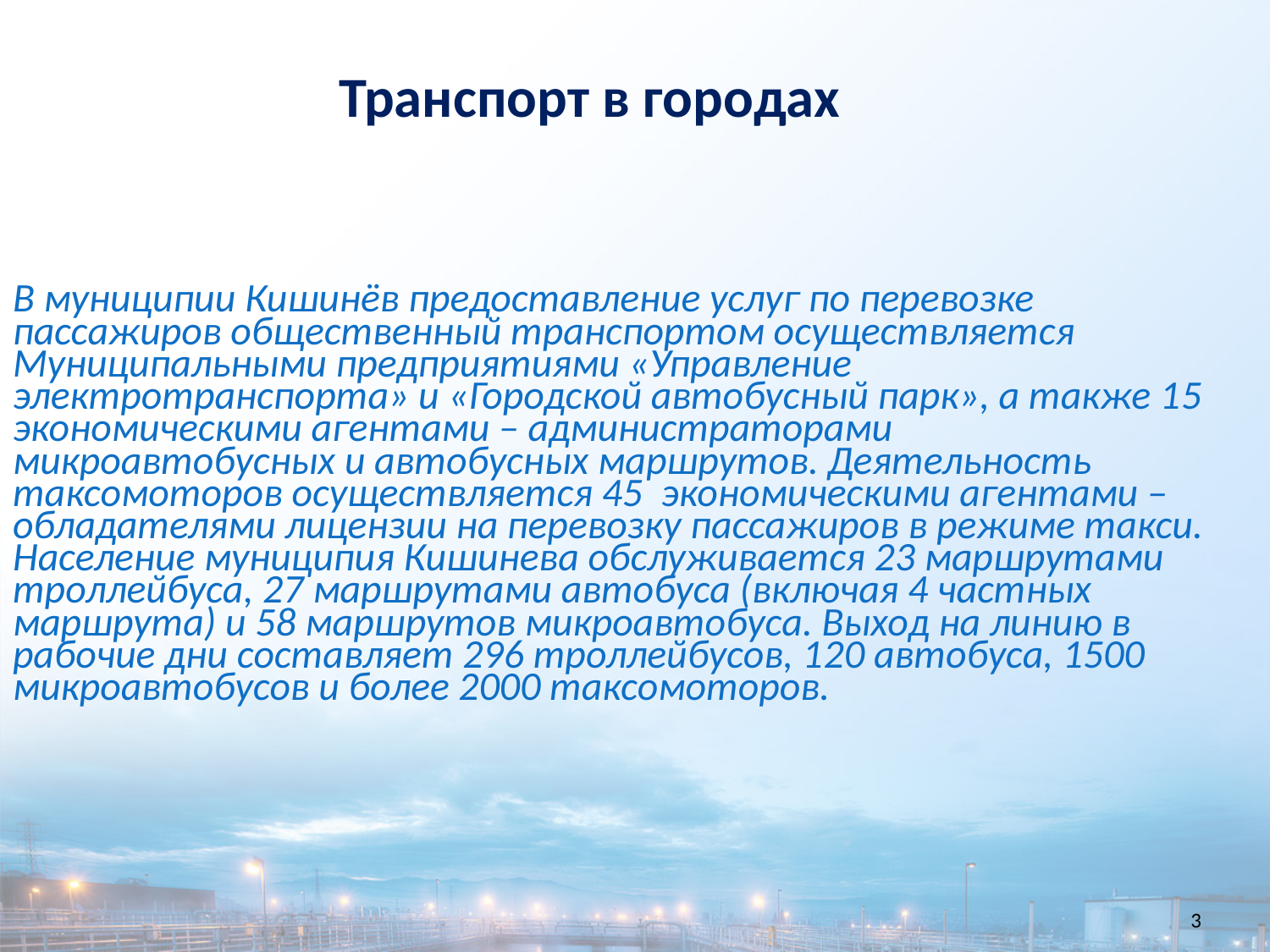

Транспорт в городах
В муниципии Кишинёв предоставление услуг по перевозке пассажиров общественный транспортом осуществляется Муниципальными предприятиями «Управление электротранспорта» и «Городской автобусный парк», а также 15 экономическими агентами – администраторами микроавтобусных и автобусных маршрутов. Деятельность таксомоторов осуществляется 45  экономическими агентами – обладателями лицензии на перевозку пассажиров в режиме такси.
Население муниципия Кишинева обслуживается 23 маршрутами троллейбуса, 27 маршрутами автобуса (включая 4 частных маршрута) и 58 маршрутов микроавтобуса. Выход на линию в рабочие дни составляет 296 троллейбусов, 120 автобуса, 1500 микроавтобусов и более 2000 таксомоторов.
3